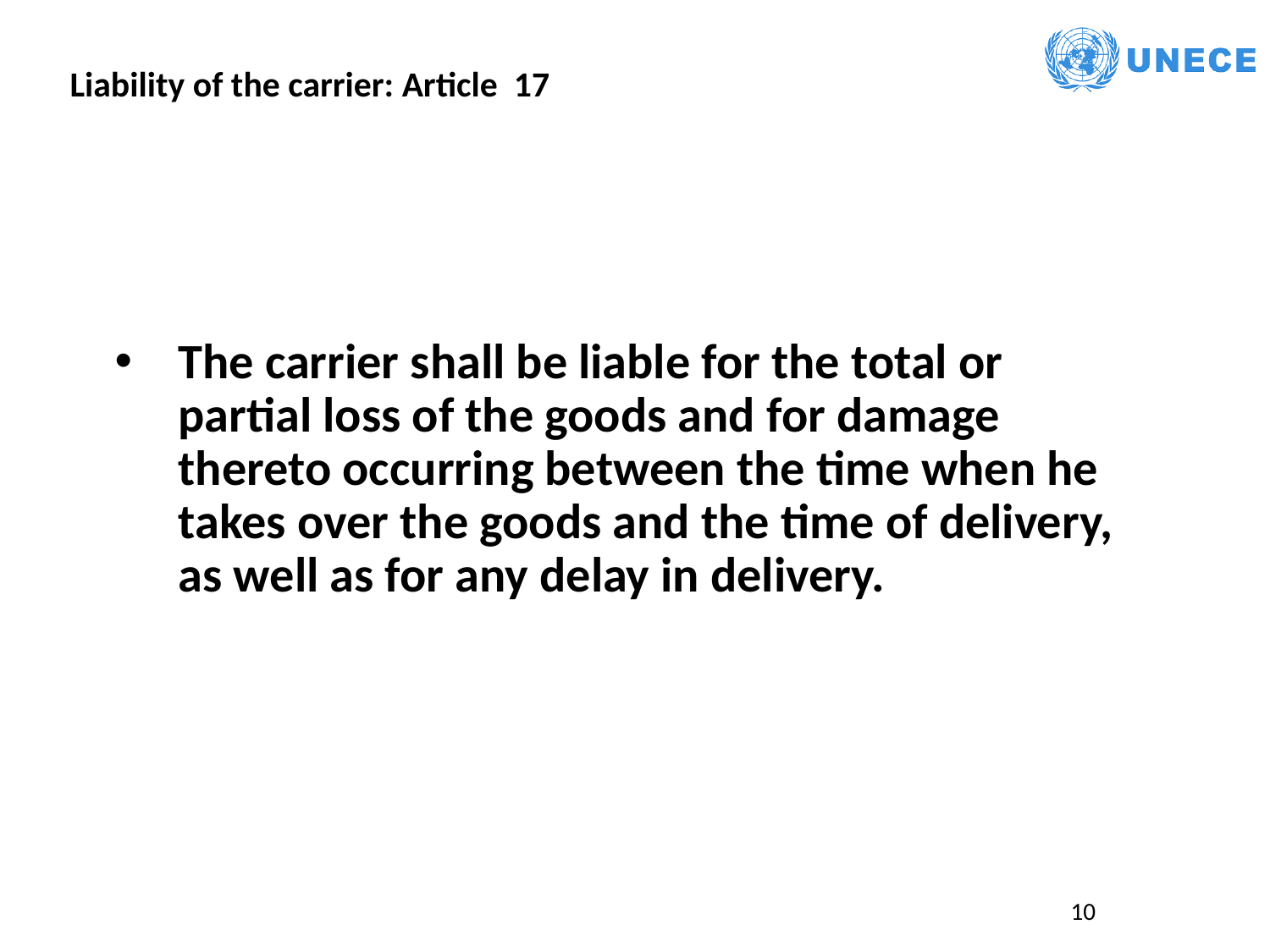

Liability of the carrier: Article  17

The carrier shall be liable for the total or partial loss of the goods and for damage thereto occurring between the time when he takes over the goods and the time of delivery, as well as for any delay in delivery.

10